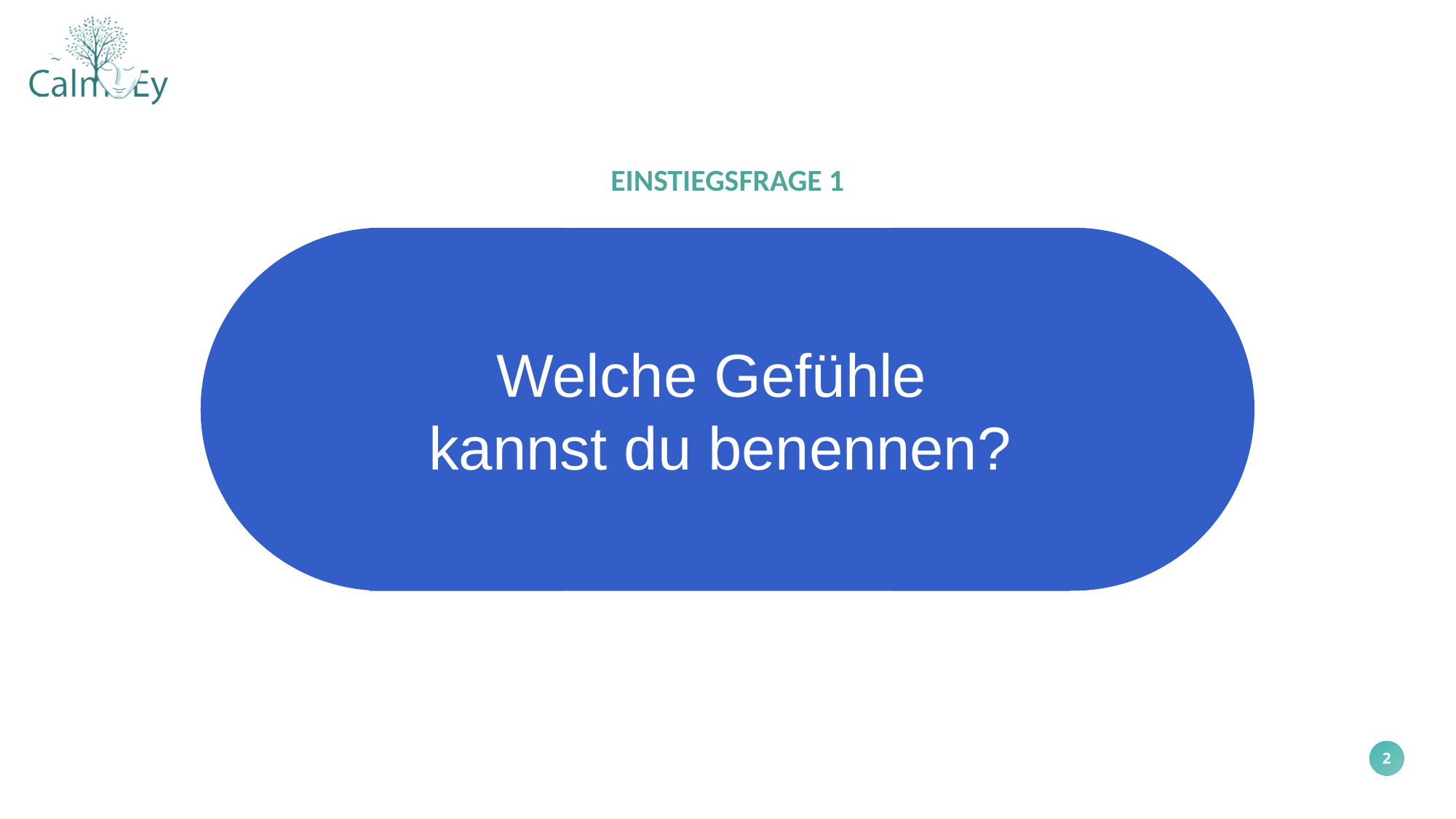

EINSTIEGSFRAGE 1

Welche Gefühle
kannst du benennen?